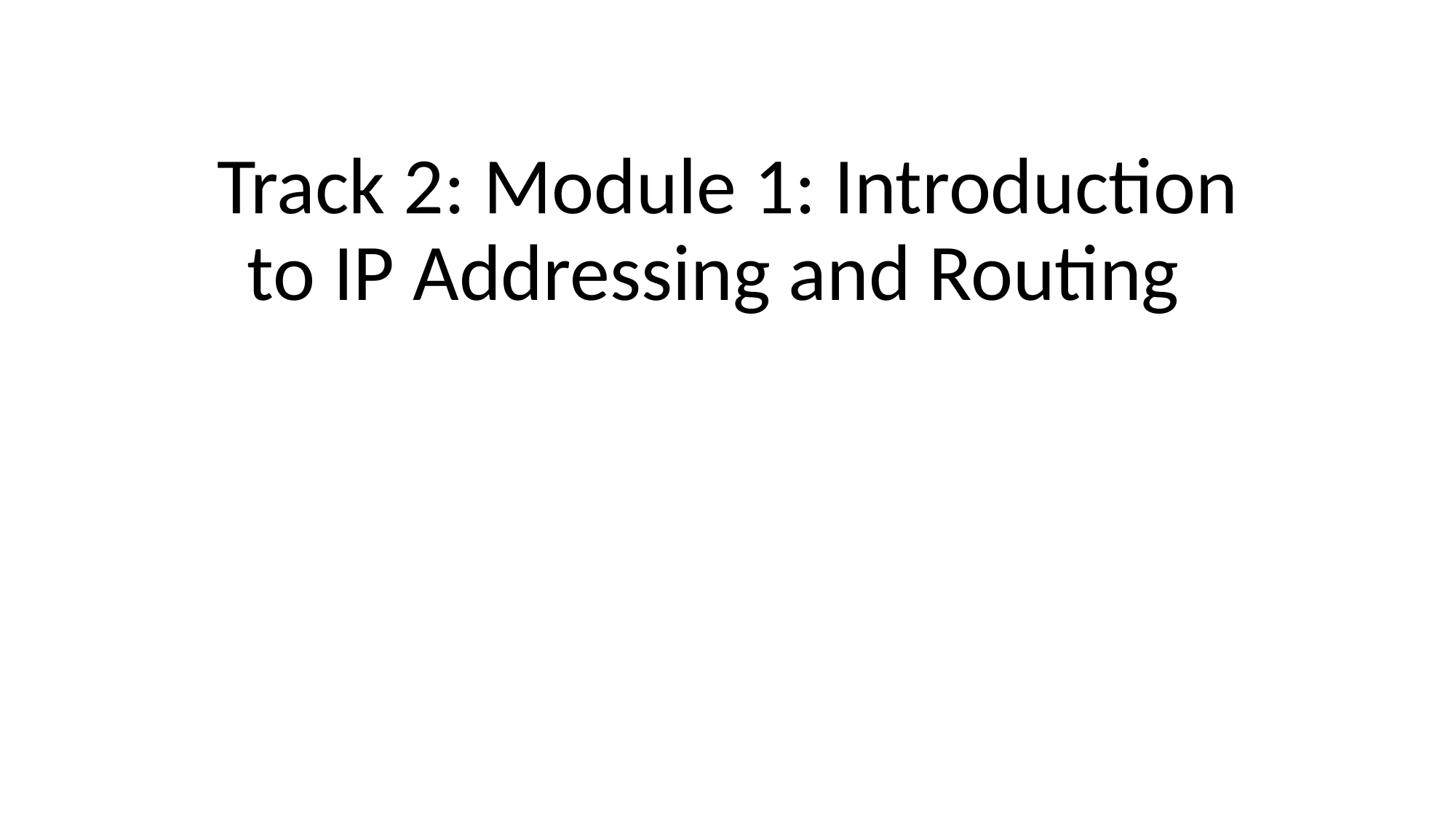

# Track 2: Module 1: Introduction to IP Addressing and Routing